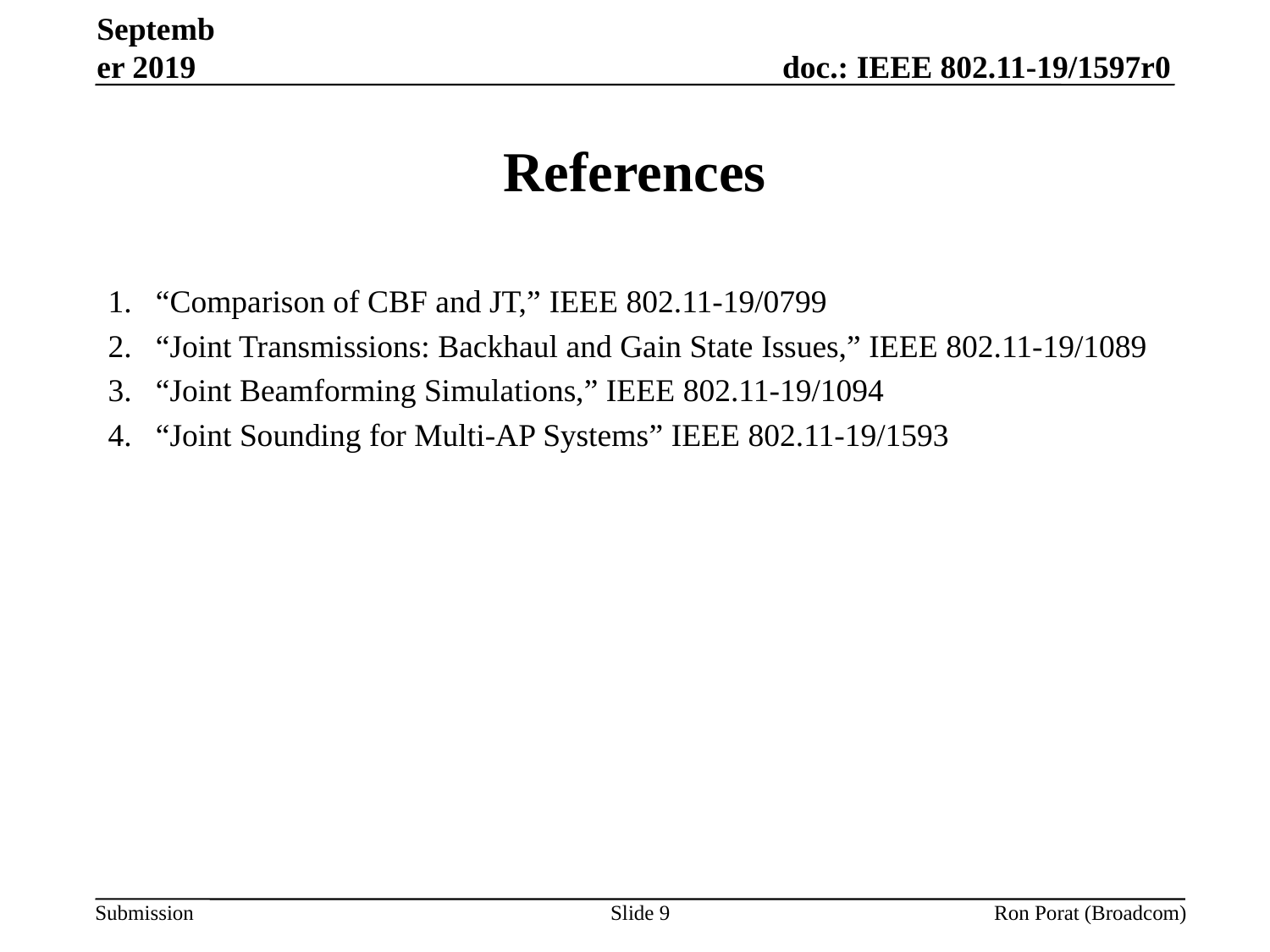

September 2019
# References
“Comparison of CBF and JT,” IEEE 802.11-19/0799
“Joint Transmissions: Backhaul and Gain State Issues,” IEEE 802.11-19/1089
“Joint Beamforming Simulations,” IEEE 802.11-19/1094
“Joint Sounding for Multi-AP Systems” IEEE 802.11-19/1593

Slide 9
Ron Porat (Broadcom)